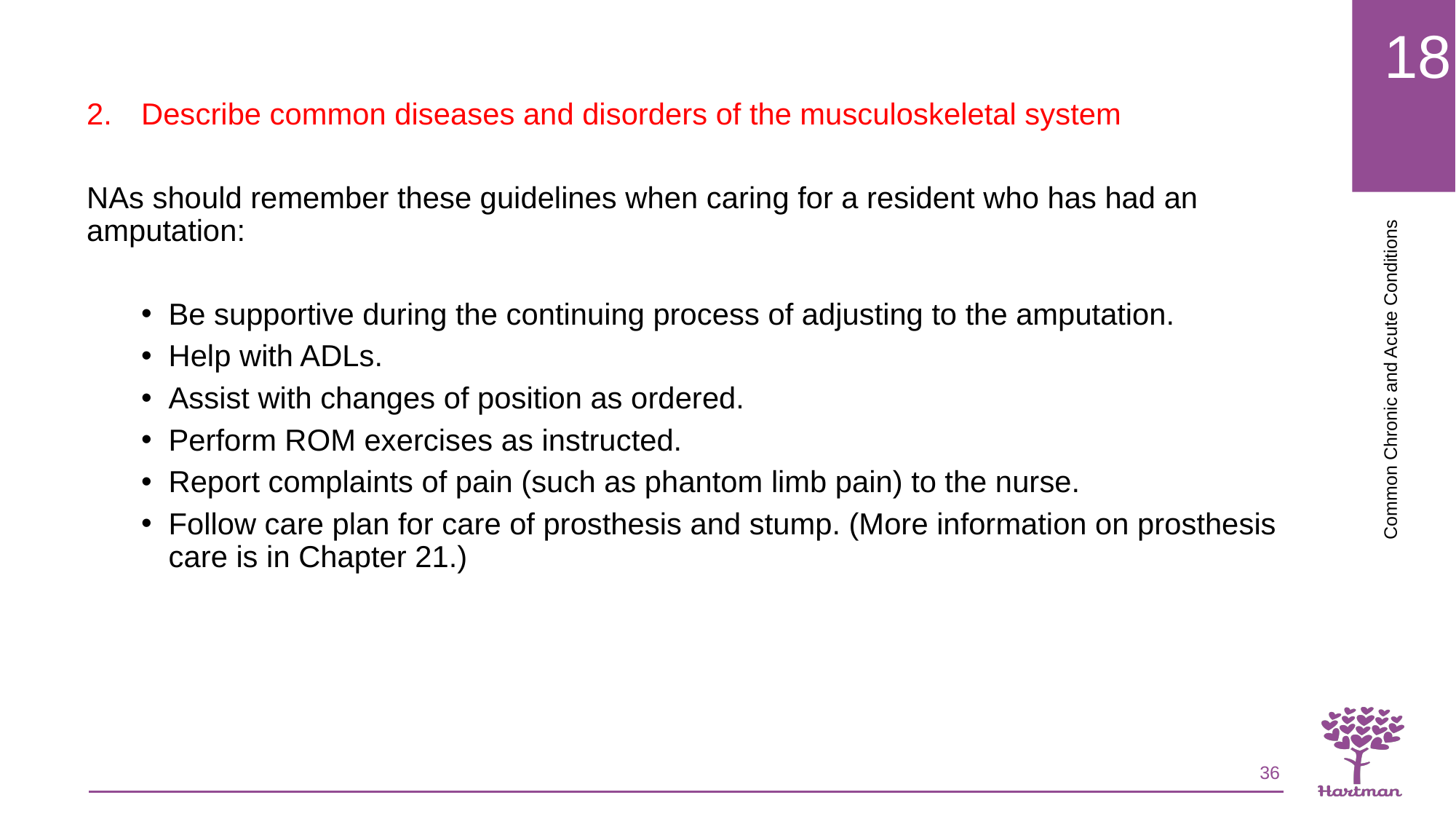

Describe common diseases and disorders of the musculoskeletal system

NAs should remember these guidelines when caring for a resident who has had an amputation:

Be supportive during the continuing process of adjusting to the amputation.
Help with ADLs.
Assist with changes of position as ordered.
Perform ROM exercises as instructed.
Report complaints of pain (such as phantom limb pain) to the nurse.
Follow care plan for care of prosthesis and stump. (More information on prosthesis care is in Chapter 21.)

36